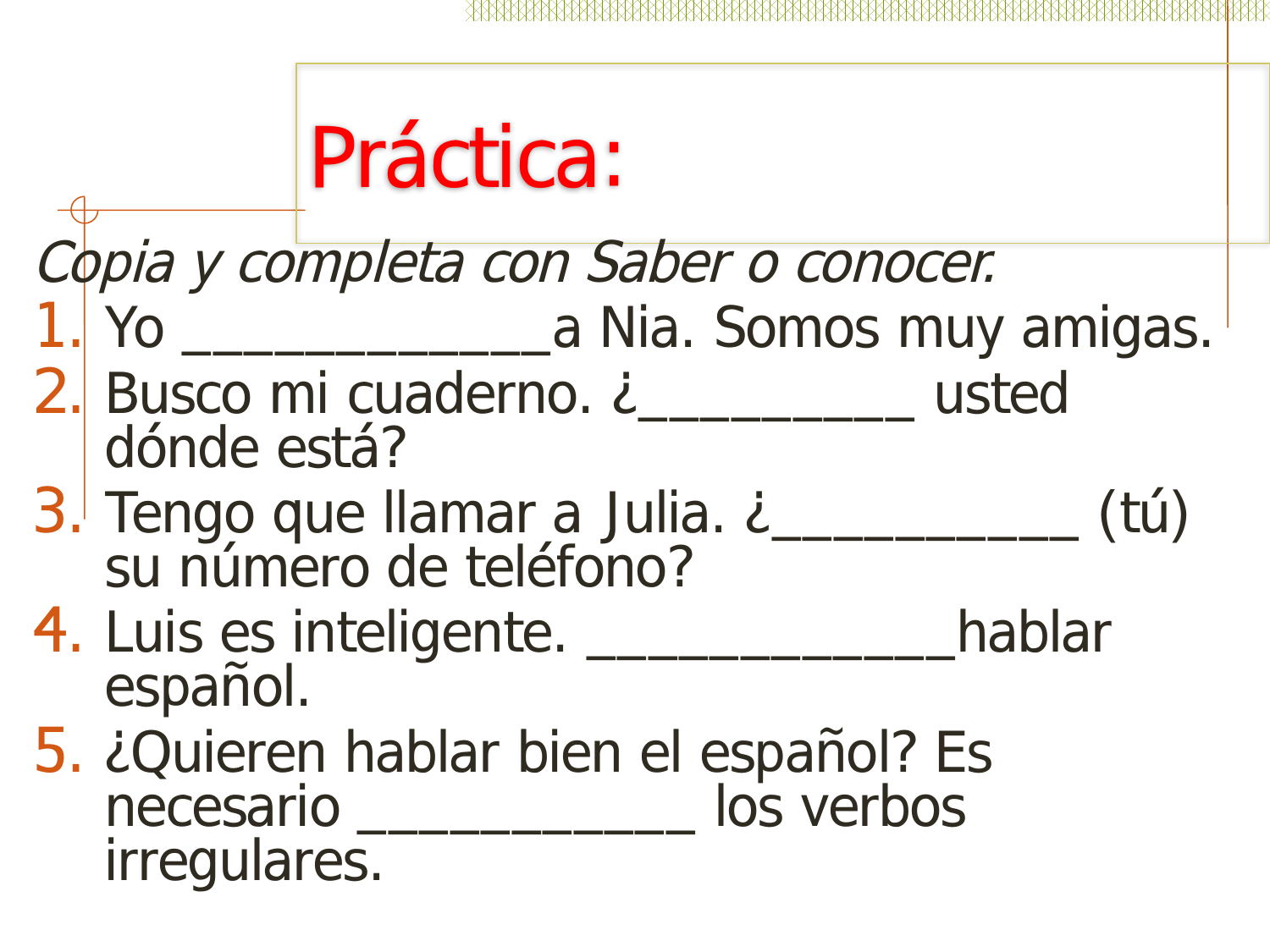

Práctica:
Copia y completa con Saber o conocer.
Yo ____________a Nia. Somos muy amigas.
Busco mi cuaderno. ¿_________ usted dónde está?
Tengo que llamar a Julia. ¿__________ (tú) su número de teléfono?
Luis es inteligente. ____________hablar español.
¿Quieren hablar bien el español? Es necesario ___________ los verbos irregulares.